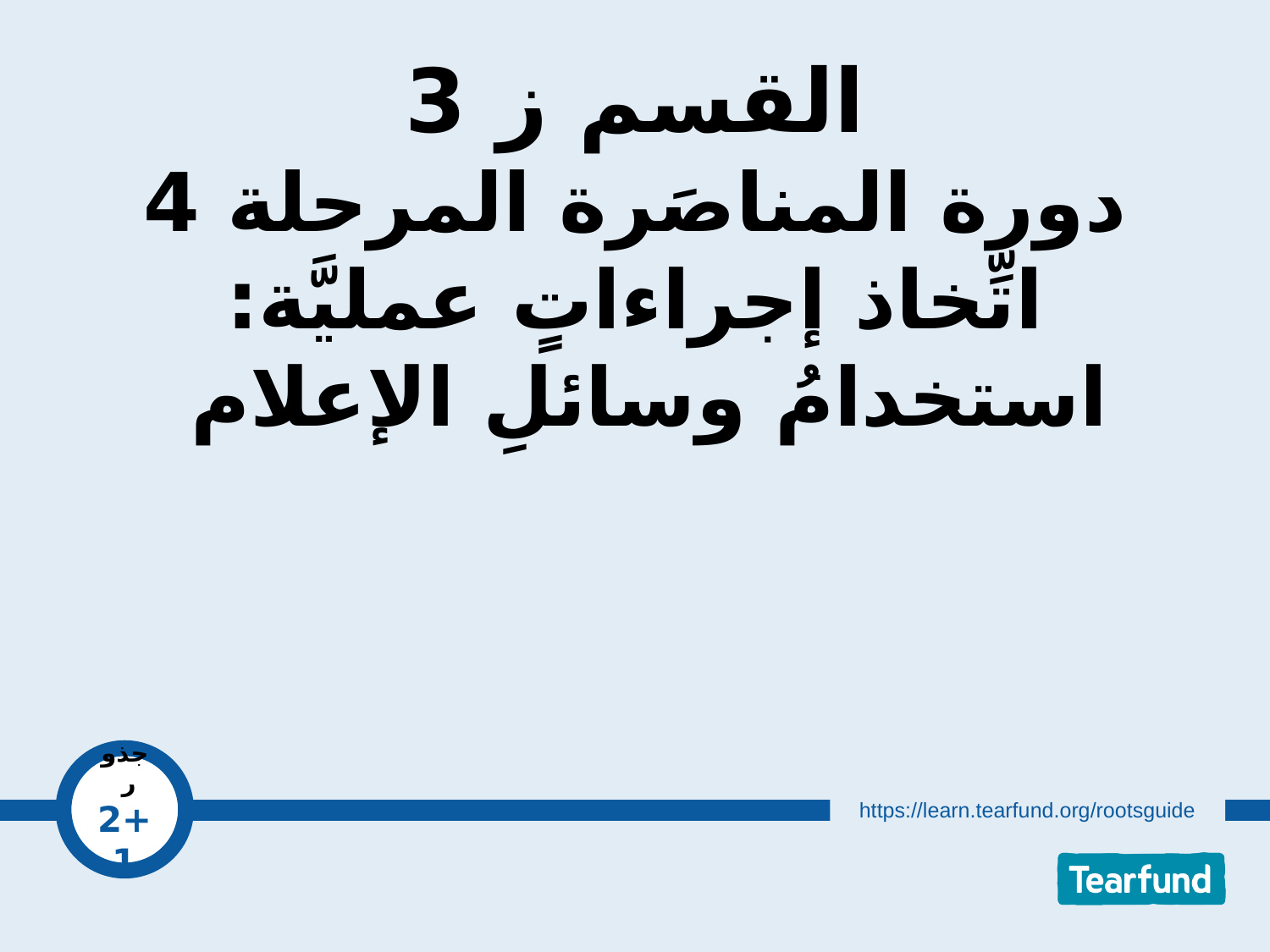

# القسم ز 3 دورة المناصَرة المرحلة 4 اتِّخاذ إجراءاتٍ عمليَّة: استخدامُ وسائلِ الإعلام